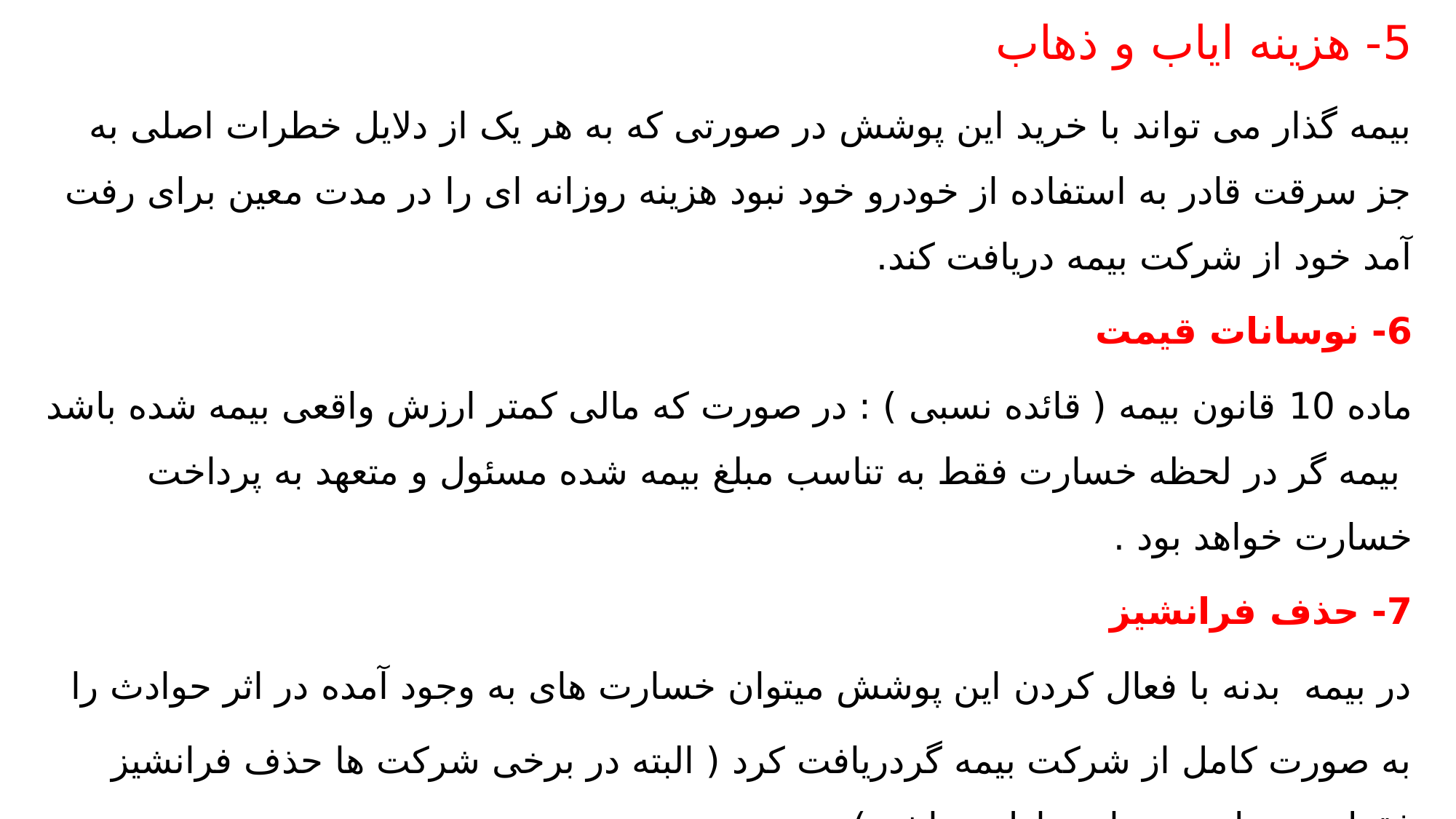

# 5- هزینه ایاب و ذهاب
بیمه گذار می تواند با خرید این پوشش در صورتی که به هر یک از دلایل خطرات اصلی به جز سرقت قادر به استفاده از خودرو خود نبود هزینه روزانه ای را در مدت معین برای رفت آمد خود از شرکت بیمه دریافت کند.
6- نوسانات قیمت
ماده 10 قانون بیمه ( قائده نسبی ) : در صورت که مالی کمتر ارزش واقعی بیمه شده باشد  بیمه گر در لحظه خسارت فقط به تناسب مبلغ بیمه شده مسئول و متعهد به پرداخت خسارت خواهد بود .
7- حذف فرانشیز
در بیمه  بدنه با فعال کردن این پوشش میتوان خسارت های به وجود آمده در اثر حوادث را
به صورت کامل از شرکت بیمه گردریافت کرد ( البته در برخی شرکت ها حذف فرانشیز فقط مربوط به خسارت اول میباشد )
نکته
این پوشش صرفا باپیش شرط یک سال عدم خسارت اعمال میشود